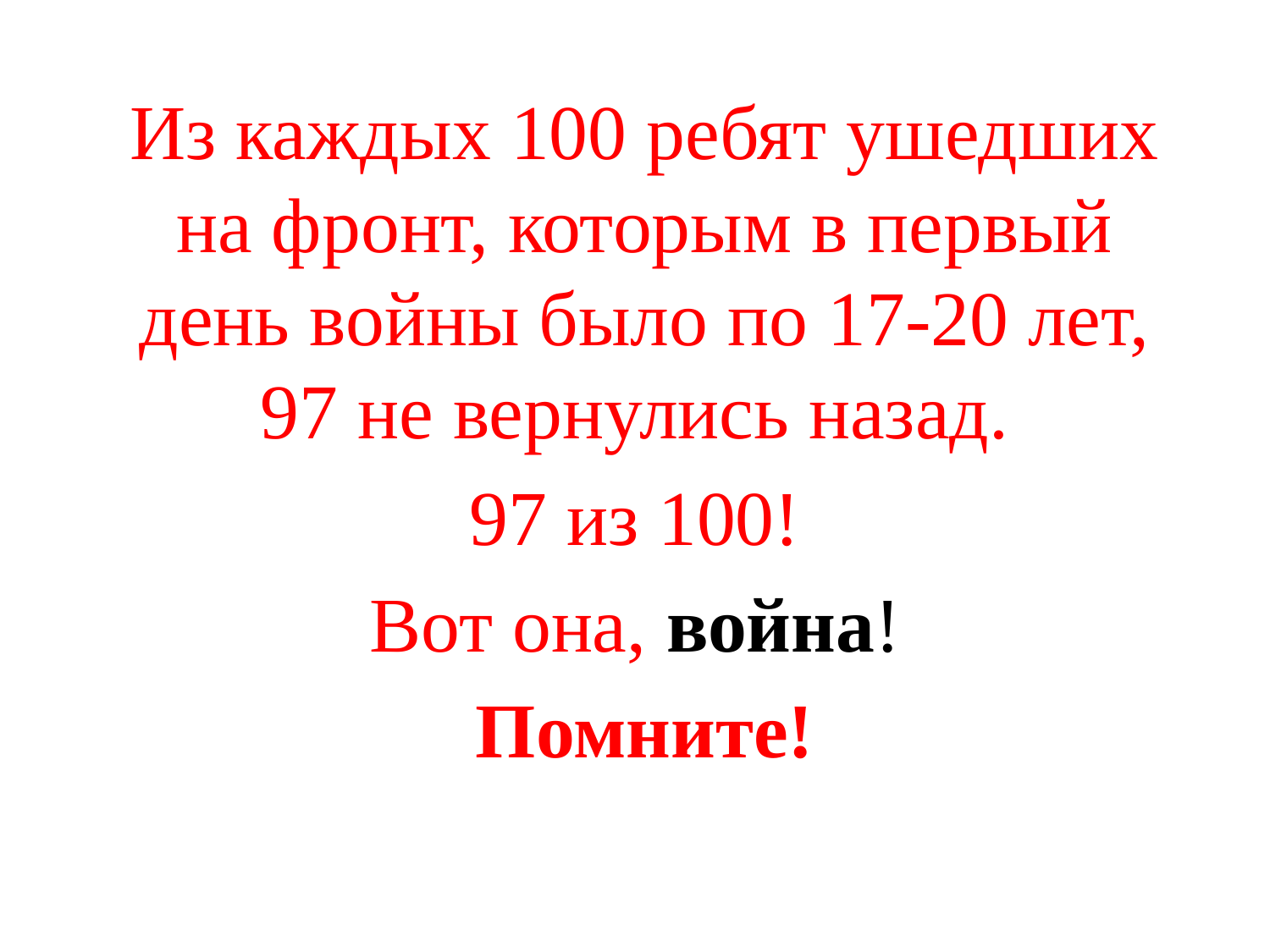

Из каждых 100 ребят ушедших на фронт, которым в первый день войны было по 17-20 лет, 97 не вернулись назад.
97 из 100!
Вот она, война!
Помните!